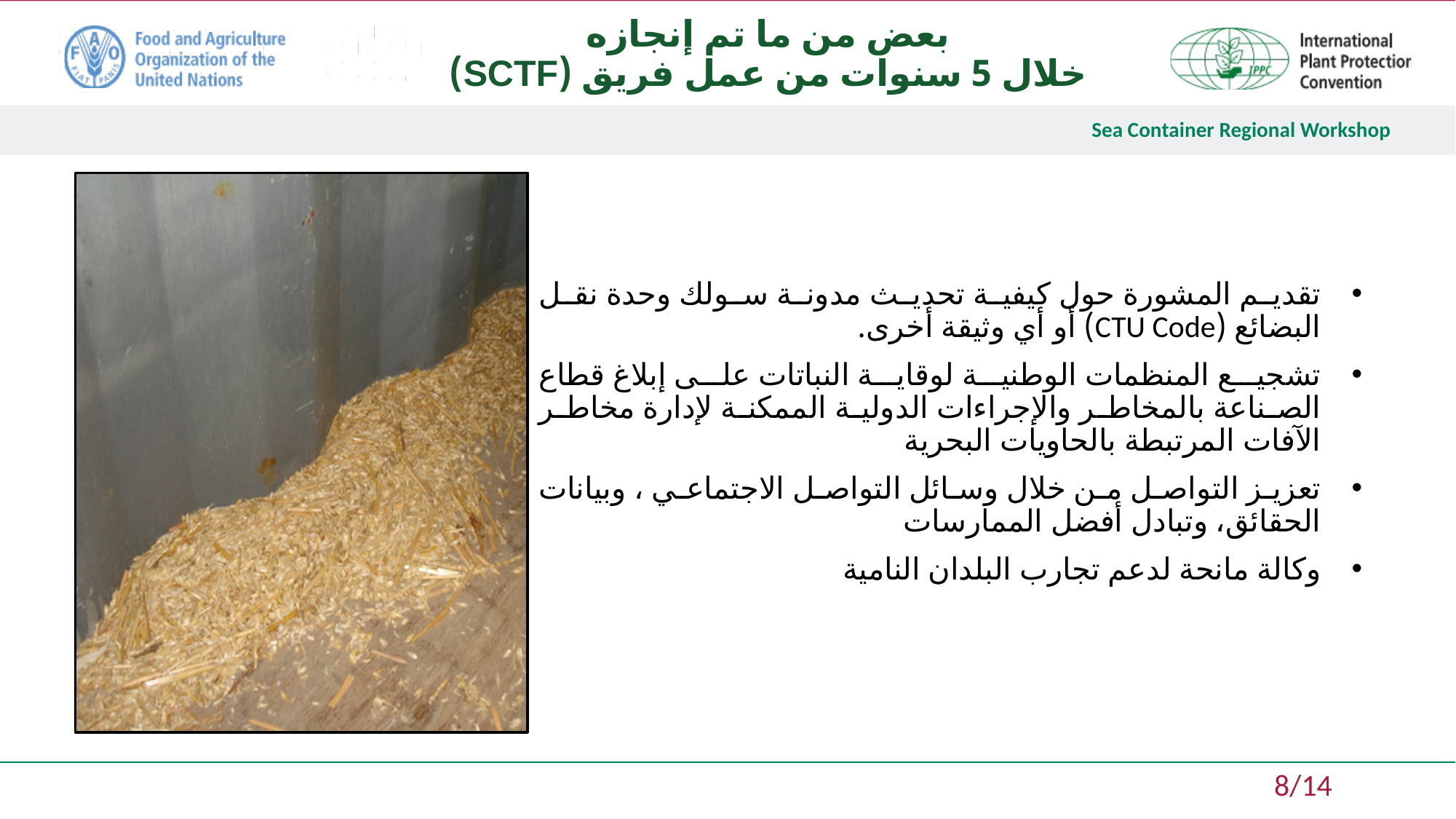

بعض من ما تم إنجازه
خلال 5 سنوات من عمل فريق (SCTF)

تقديم المشورة حول كيفية تحديث مدونة سولك وحدة نقل البضائع (CTU Code) أو أي وثيقة أخرى.
تشجيع المنظمات الوطنية لوقاية النباتات على إبلاغ قطاع الصناعة بالمخاطر والإجراءات الدولية الممكنة لإدارة مخاطر الآفات المرتبطة بالحاويات البحرية
تعزيز التواصل من خلال وسائل التواصل الاجتماعي ، وبيانات الحقائق، وتبادل أفضل الممارسات
وكالة مانحة لدعم تجارب البلدان النامية